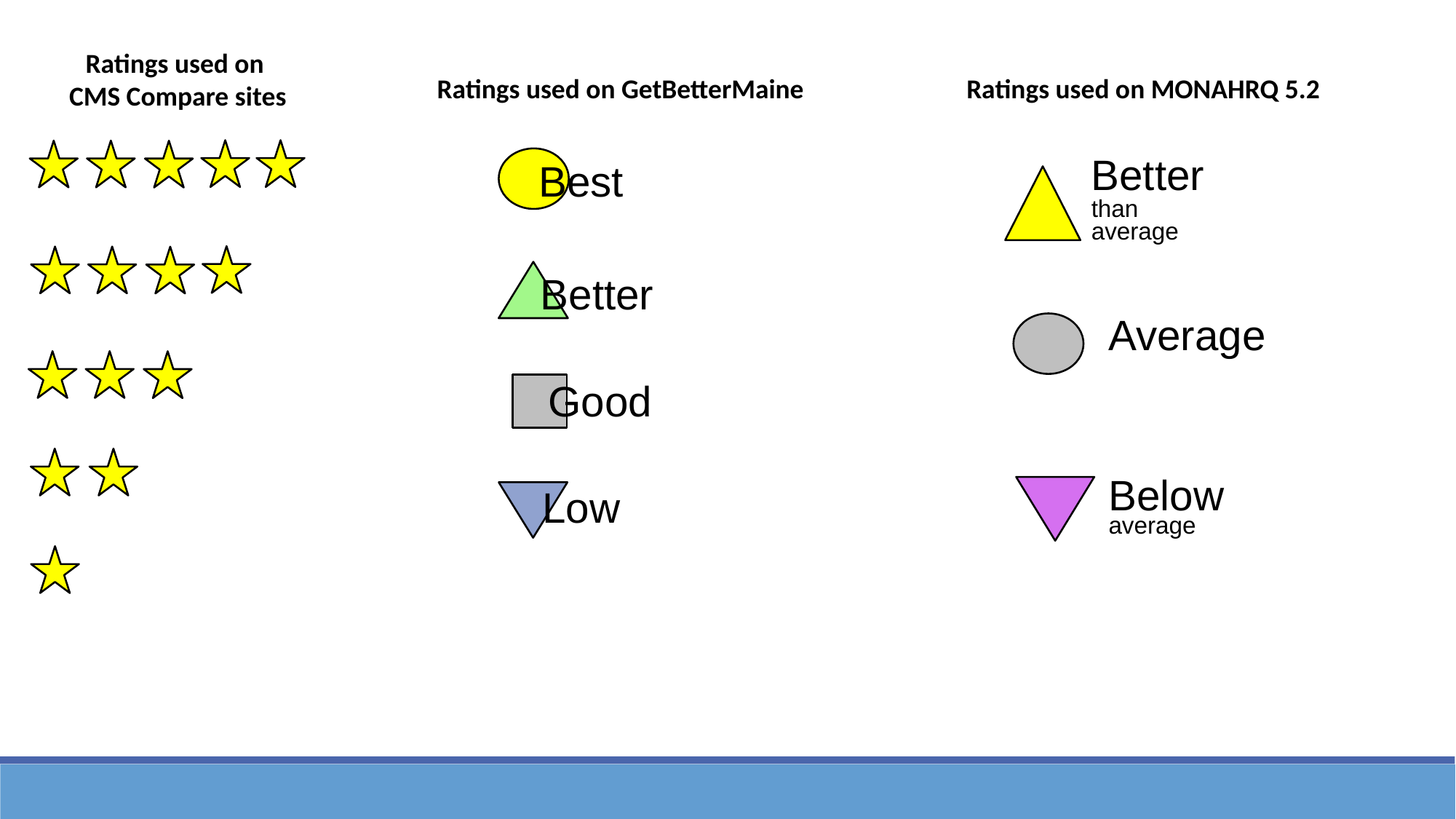

Ratings used on
CMS Compare sites
Ratings used on MONAHRQ 5.2

Ratings used on GetBetterMaine

Best

Better
than average

Better
Average

Good

Below average

Low